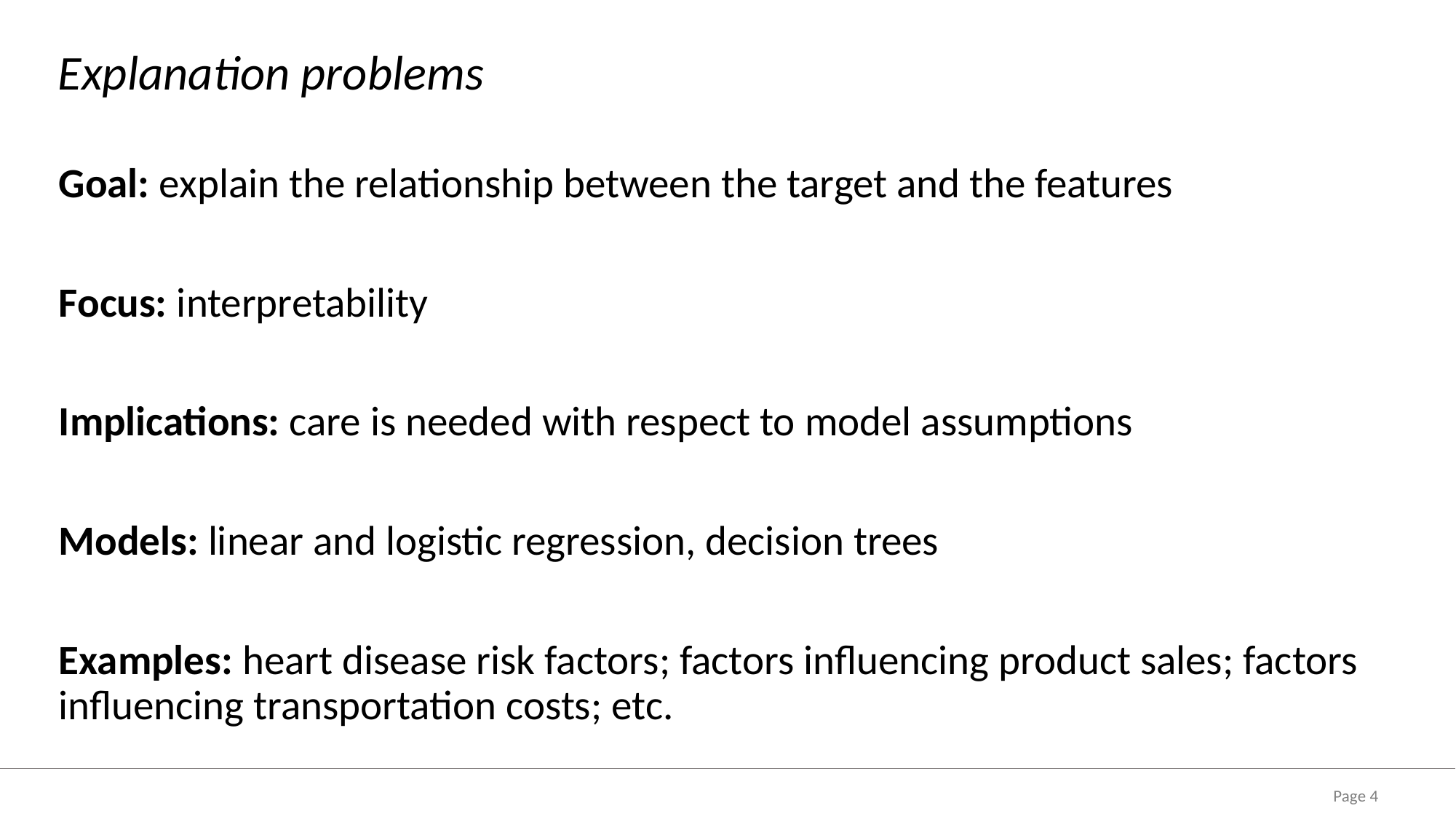

# Explanation problems

Goal: explain the relationship between the target and the features

Focus: interpretability

Implications: care is needed with respect to model assumptions

Models: linear and logistic regression, decision trees

Examples: heart disease risk factors; factors influencing product sales; factors influencing transportation costs; etc.